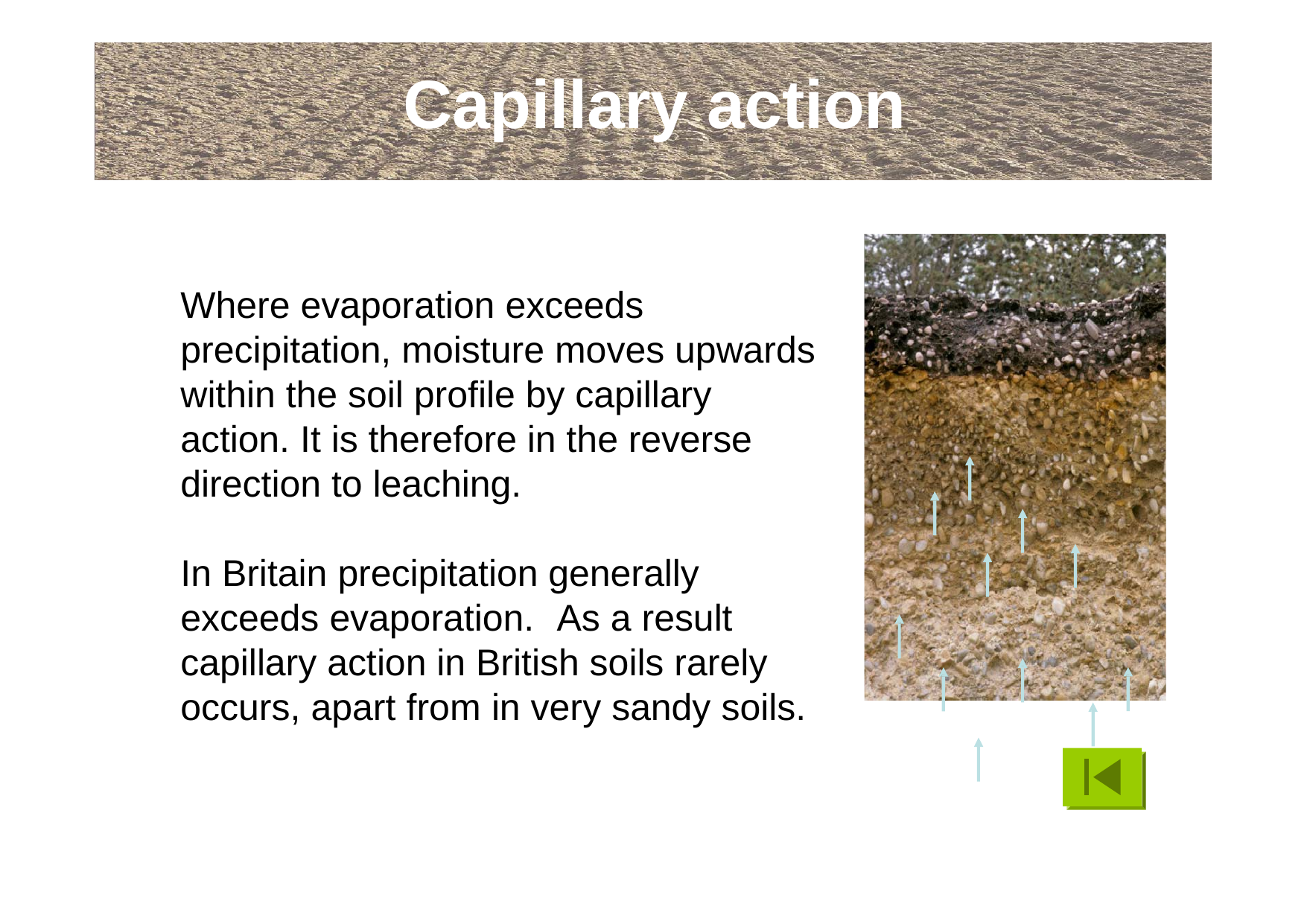

# Capillary action

Where evaporation exceeds precipitation, moisture moves upwards within the soil profile by capillary action. It is therefore in the reverse direction to leaching.

In Britain precipitation generally exceeds evaporation.	As a result capillary action in British soils rarely occurs, apart from in very sandy soils.